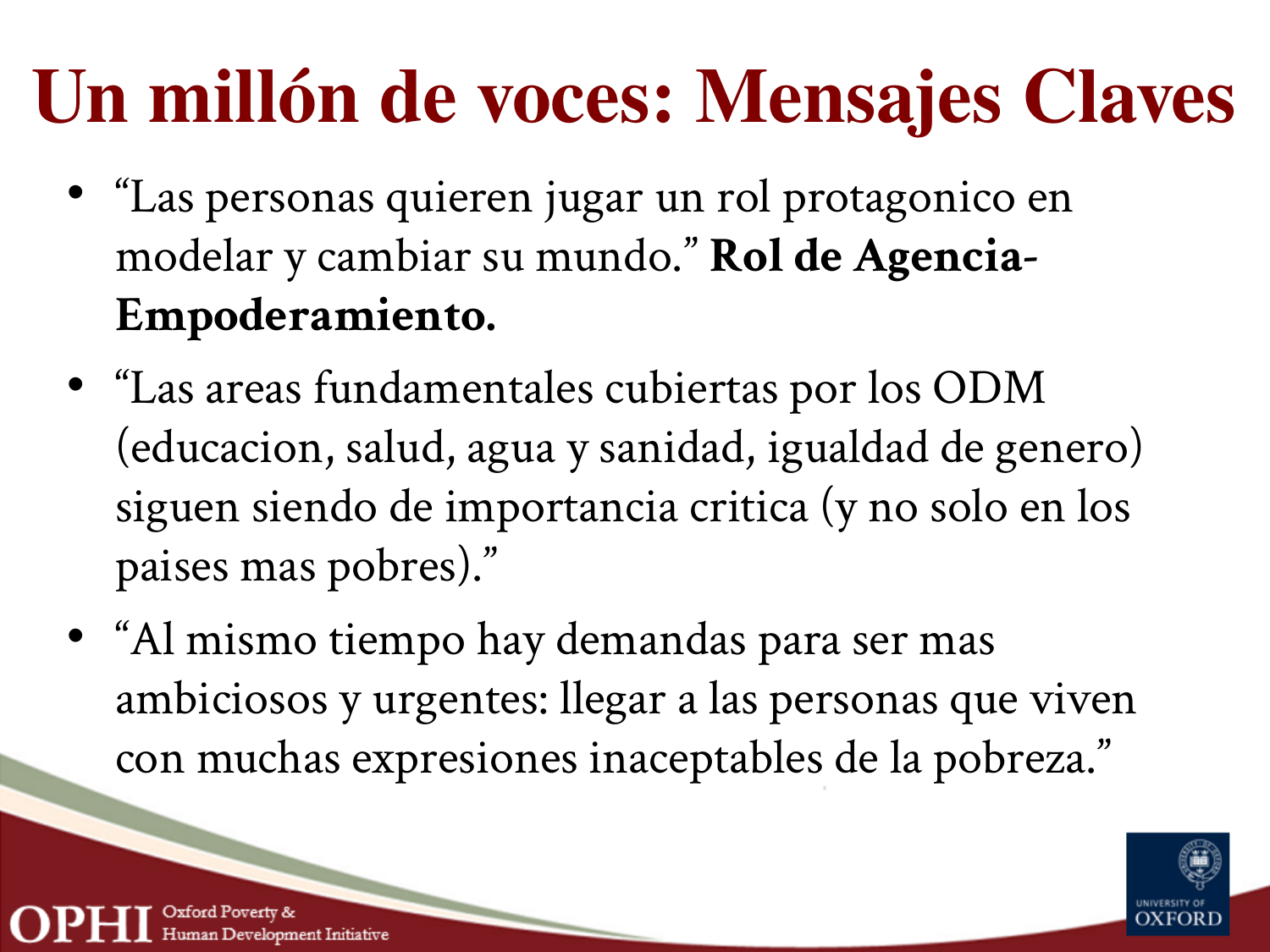

# Un millón de voces: Mensajes Claves
“Las personas quieren jugar un rol protagonico en modelar y cambiar su mundo.” Rol de Agencia-Empoderamiento.
“Las areas fundamentales cubiertas por los ODM (educacion, salud, agua y sanidad, igualdad de genero) siguen siendo de importancia critica (y no solo en los paises mas pobres).”
“Al mismo tiempo hay demandas para ser mas ambiciosos y urgentes: llegar a las personas que viven con muchas expresiones inaceptables de la pobreza.”